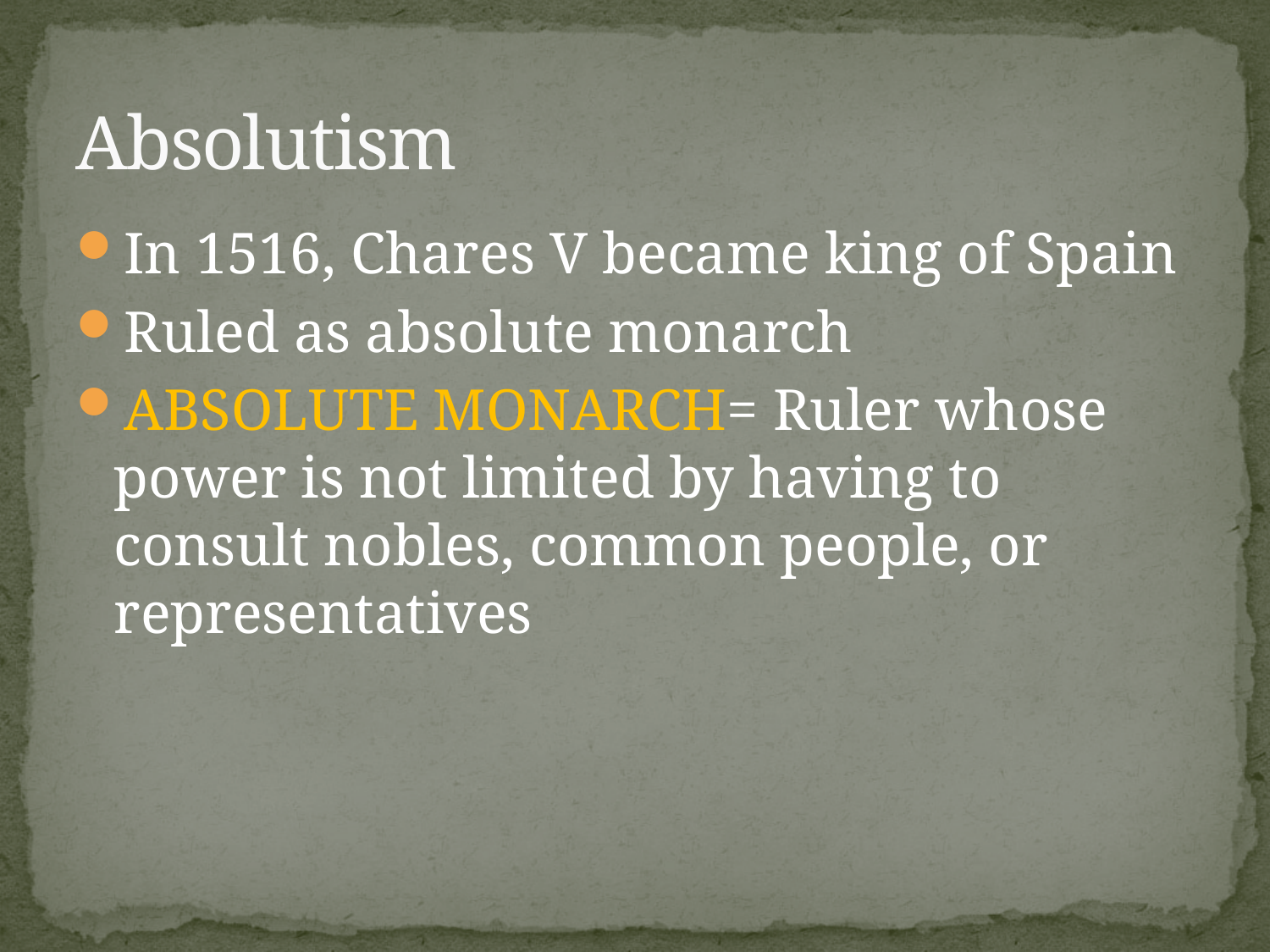

# Absolutism
In 1516, Chares V became king of Spain
Ruled as absolute monarch
ABSOLUTE MONARCH= Ruler whose power is not limited by having to consult nobles, common people, or representatives